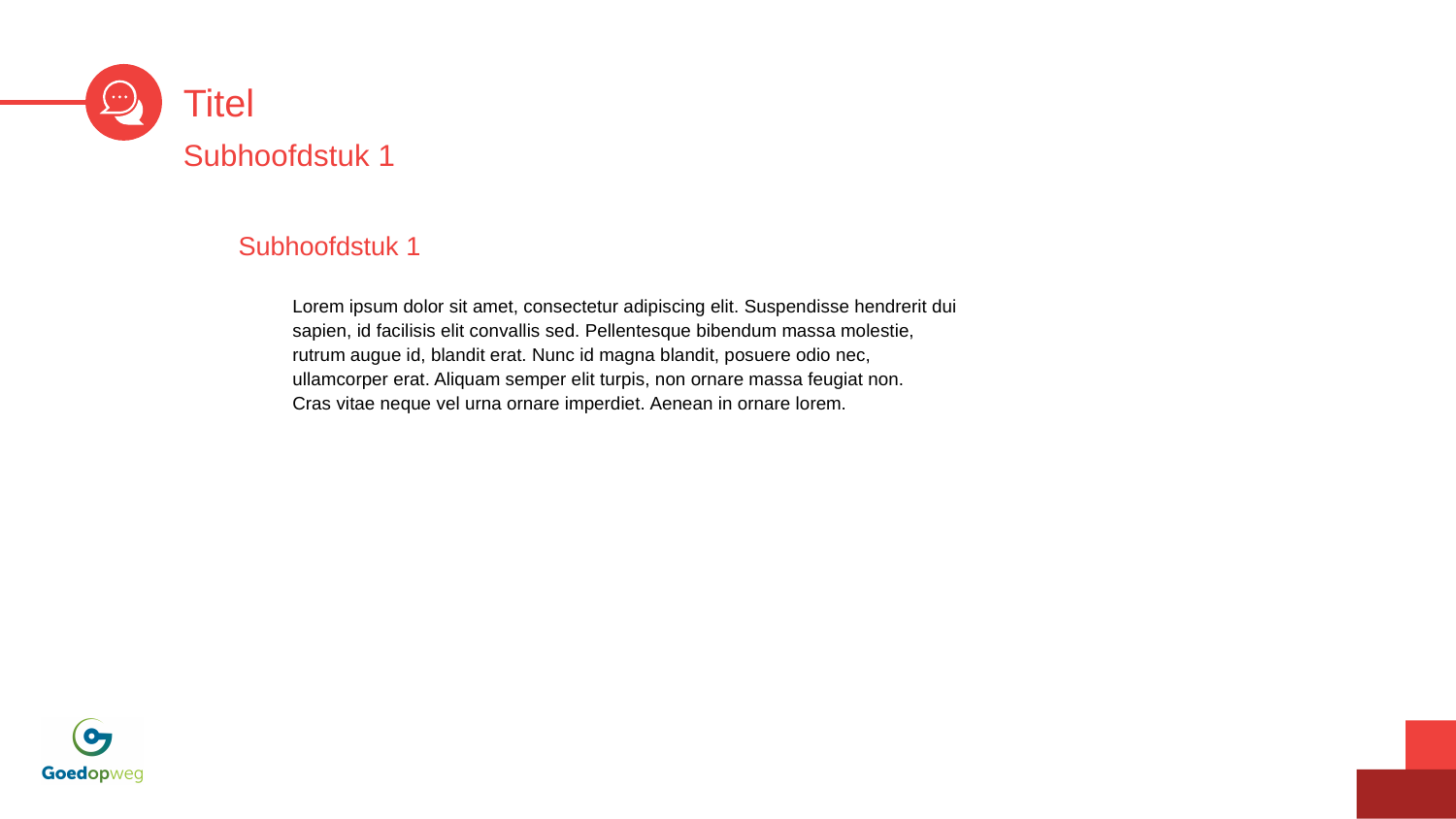

# Titel
Subhoofdstuk 1
Subhoofdstuk 1
Lorem ipsum dolor sit amet, consectetur adipiscing elit. Suspendisse hendrerit dui sapien, id facilisis elit convallis sed. Pellentesque bibendum massa molestie, rutrum augue id, blandit erat. Nunc id magna blandit, posuere odio nec, ullamcorper erat. Aliquam semper elit turpis, non ornare massa feugiat non.
Cras vitae neque vel urna ornare imperdiet. Aenean in ornare lorem.